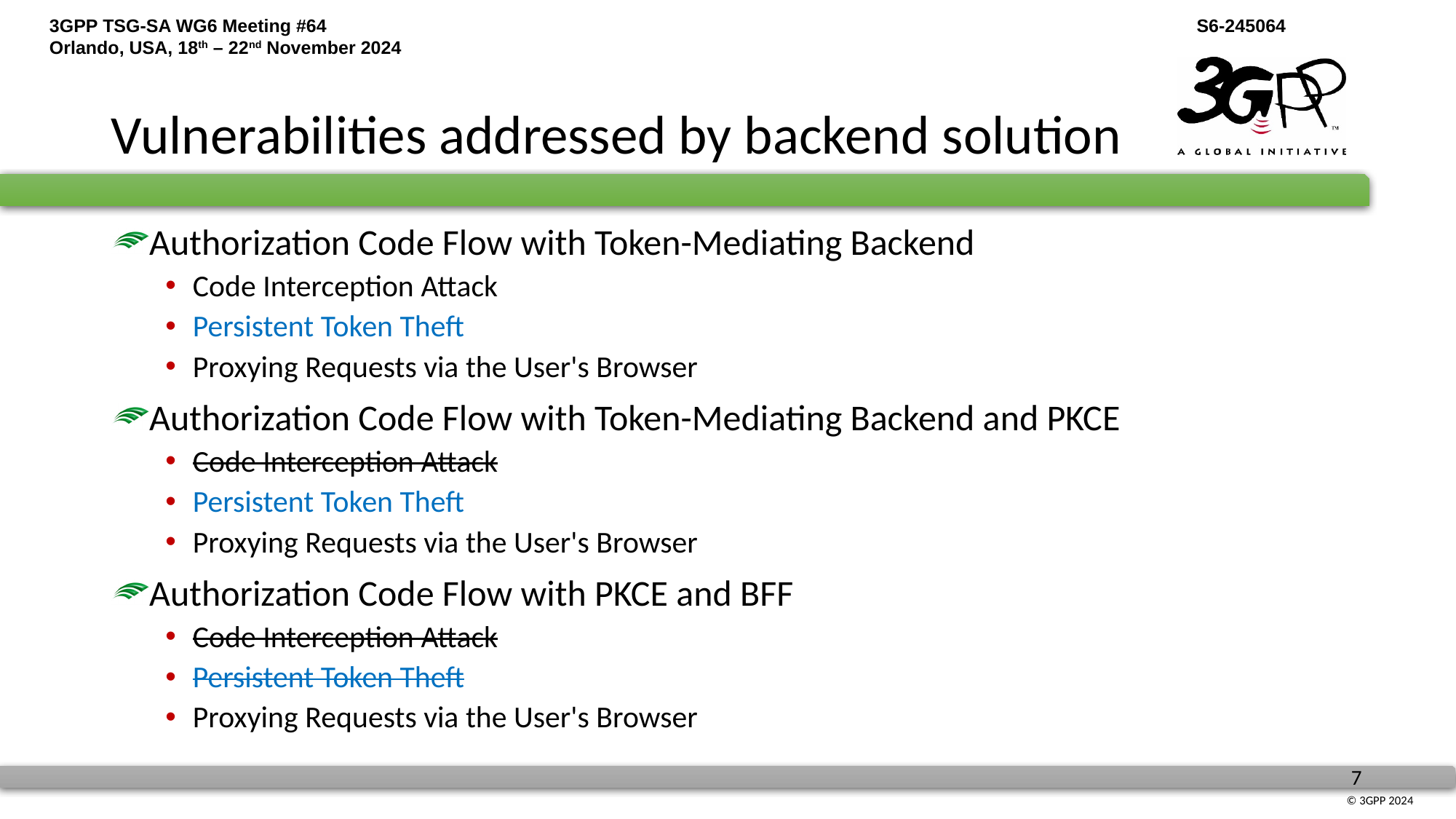

# Vulnerabilities addressed by backend solution
Authorization Code Flow with Token-Mediating Backend
Code Interception Attack
Persistent Token Theft
Proxying Requests via the User's Browser
Authorization Code Flow with Token-Mediating Backend and PKCE
Code Interception Attack
Persistent Token Theft
Proxying Requests via the User's Browser
Authorization Code Flow with PKCE and BFF
Code Interception Attack
Persistent Token Theft
Proxying Requests via the User's Browser